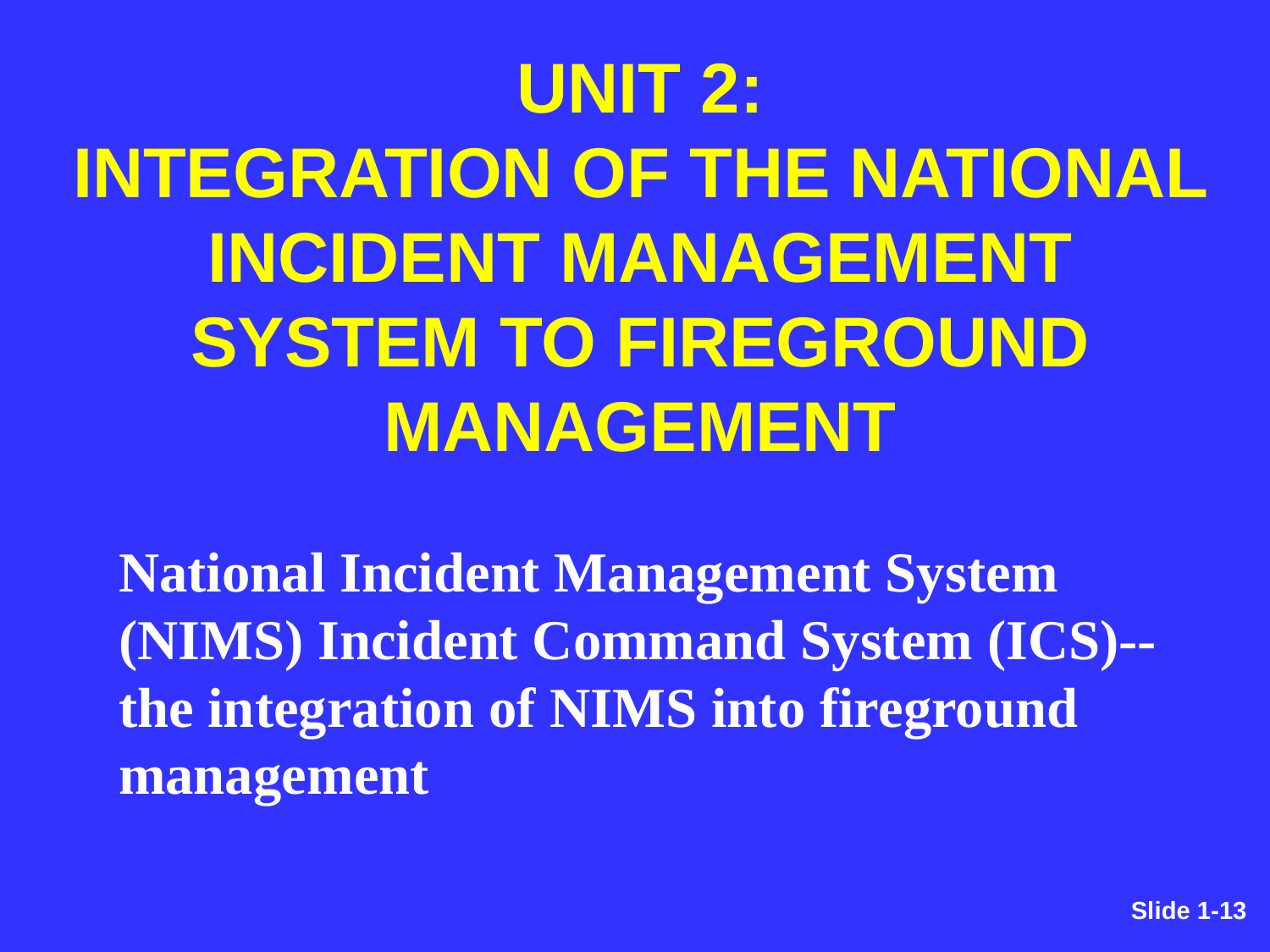

UNIT 2:
INTEGRATION OF THE NATIONAL INCIDENT MANAGEMENT SYSTEM TO FIREGROUND MANAGEMENT
National Incident Management System (NIMS) Incident Command System (ICS)--the integration of NIMS into fireground management
Slide 1-13